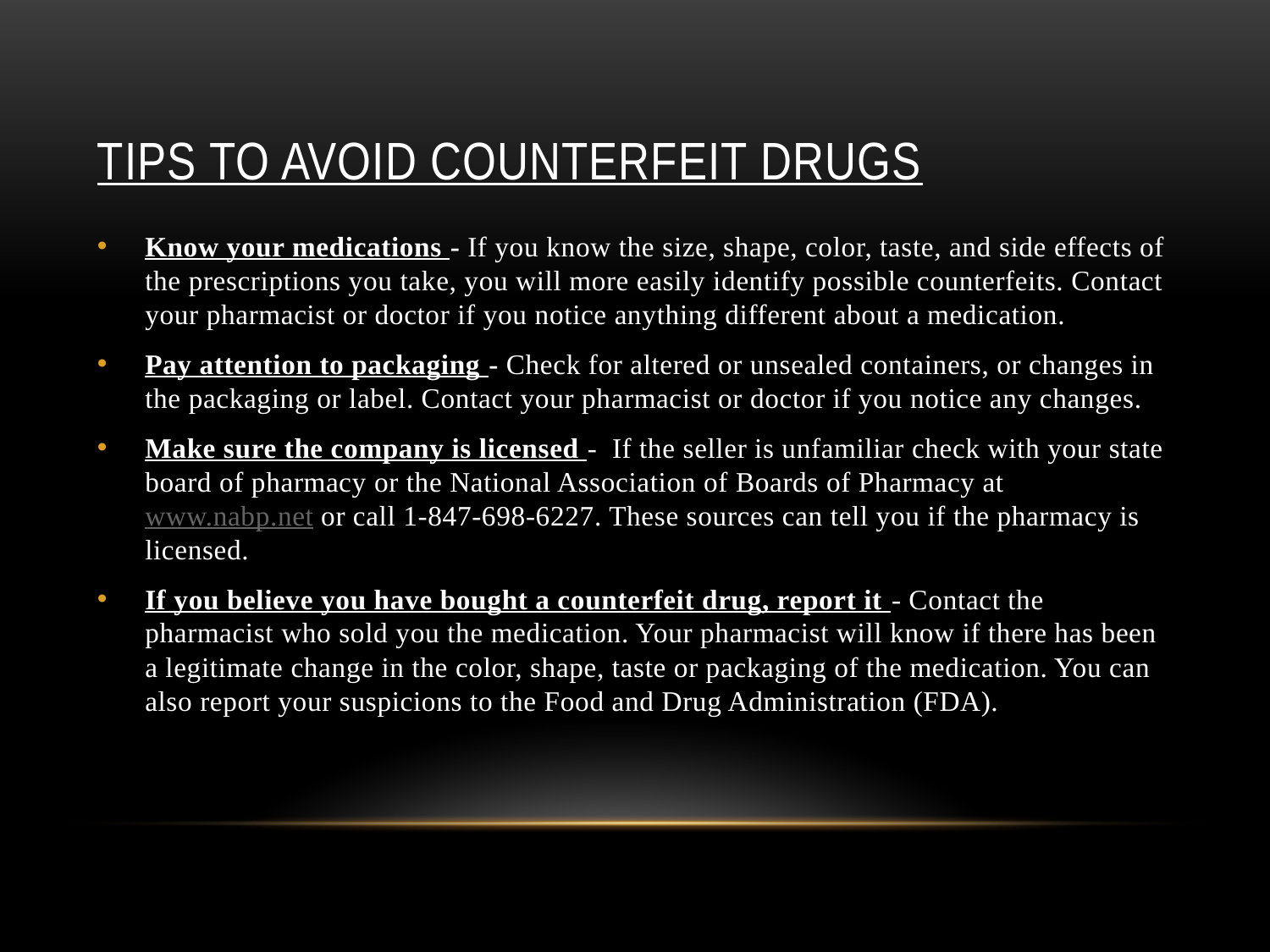

# Tips to Avoid counterfeit drugs
Know your medications - If you know the size, shape, color, taste, and side effects of the prescriptions you take, you will more easily identify possible counterfeits. Contact your pharmacist or doctor if you notice anything different about a medication.
Pay attention to packaging - Check for altered or unsealed containers, or changes in the packaging or label. Contact your pharmacist or doctor if you notice any changes.
Make sure the company is licensed -  If the seller is unfamiliar check with your state board of pharmacy or the National Association of Boards of Pharmacy at www.nabp.net or call 1-847-698-6227. These sources can tell you if the pharmacy is licensed.
If you believe you have bought a counterfeit drug, report it - Contact the pharmacist who sold you the medication. Your pharmacist will know if there has been a legitimate change in the color, shape, taste or packaging of the medication. You can also report your suspicions to the Food and Drug Administration (FDA).